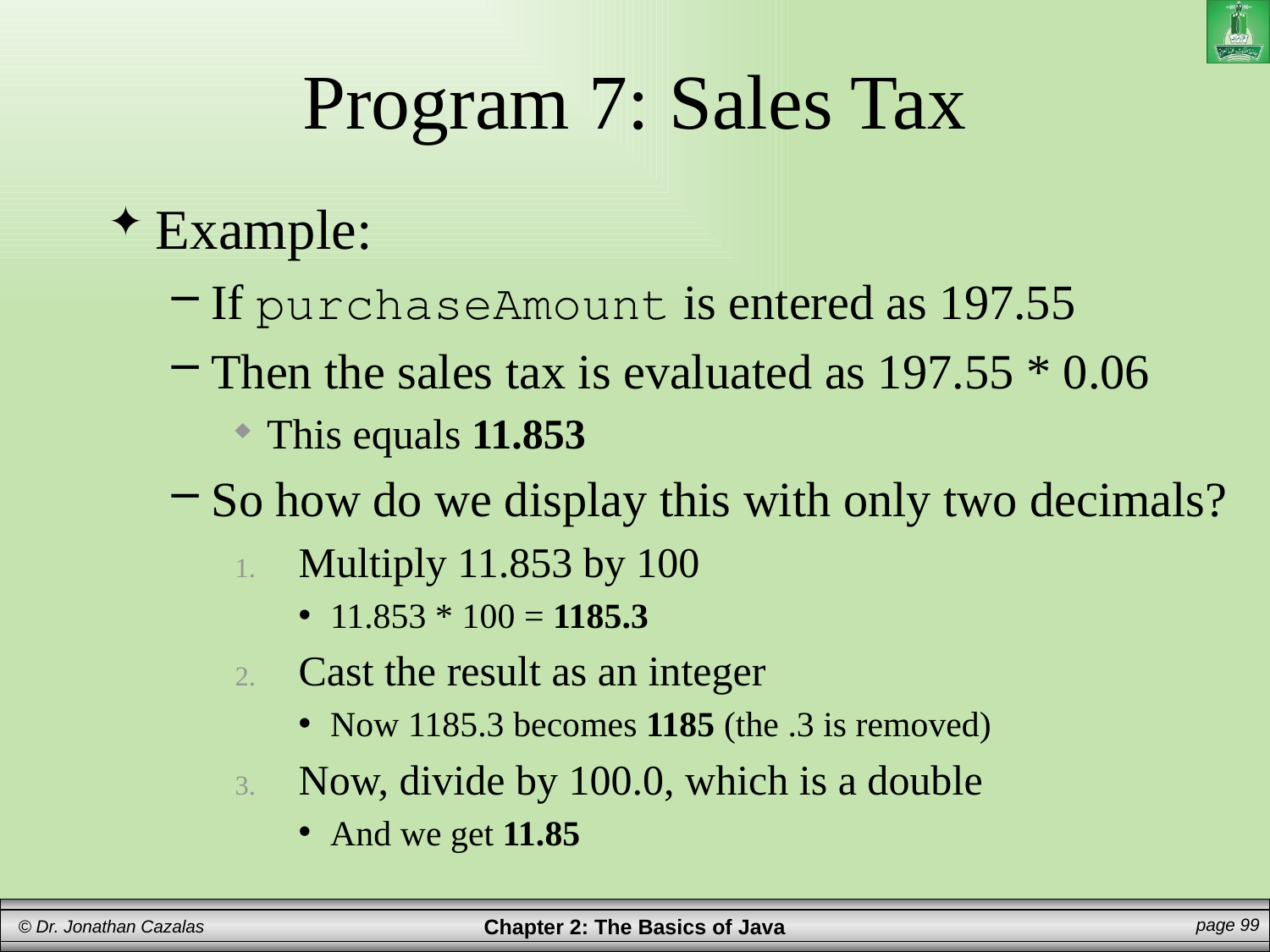

# Program 7: Sales Tax
Example:
If purchaseAmount is entered as 197.55
Then the sales tax is evaluated as 197.55 * 0.06
This equals 11.853
So how do we display this with only two decimals?
Multiply 11.853 by 100
11.853 * 100 = 1185.3
Cast the result as an integer
Now 1185.3 becomes 1185 (the .3 is removed)
Now, divide by 100.0, which is a double
And we get 11.85